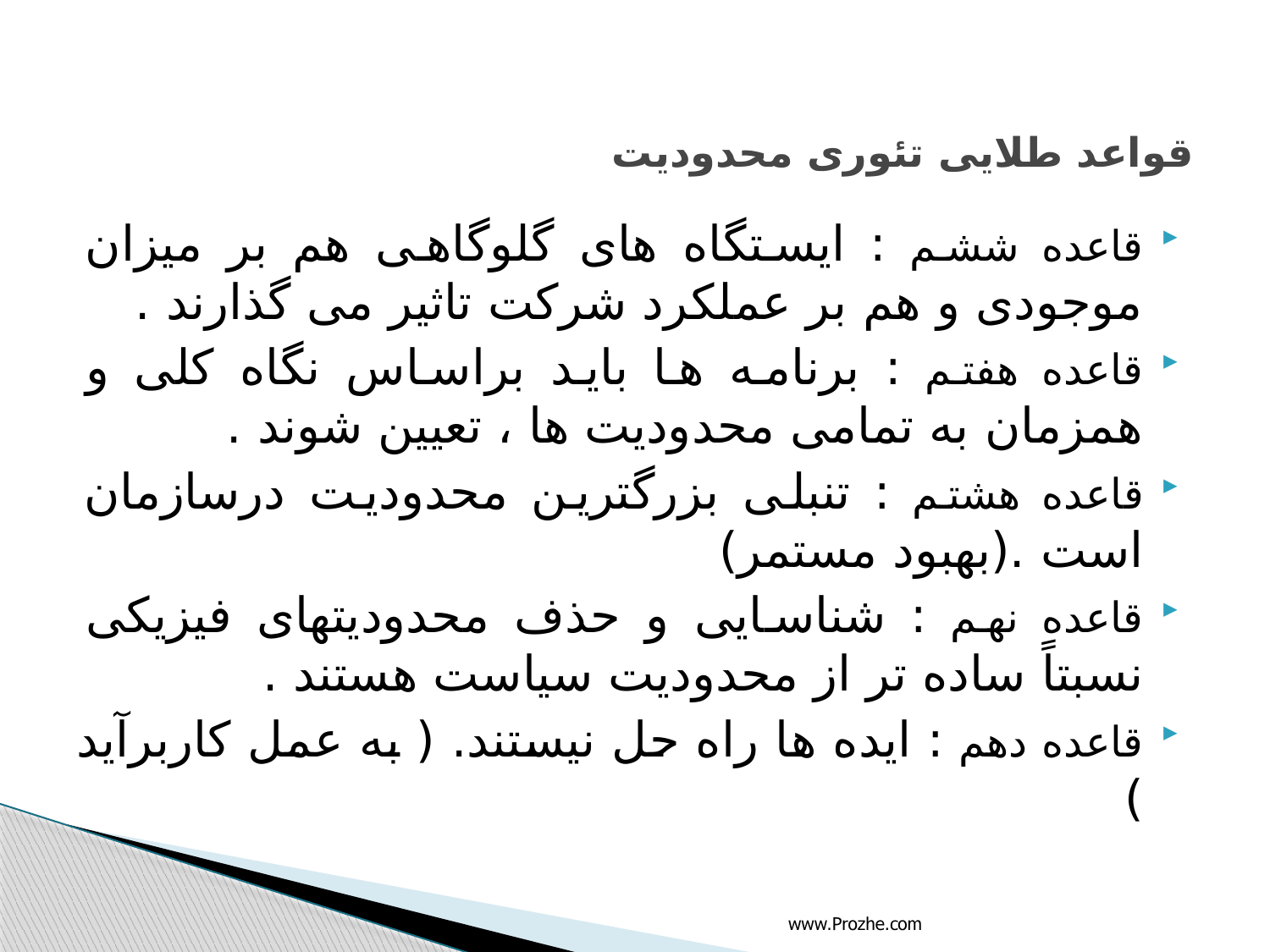

# قواعد طلایی تئوری محدودیت
قاعده ششم : ایستگاه های گلوگاهی هم بر میزان موجودی و هم بر عملکرد شرکت تاثیر می گذارند .
قاعده هفتم : برنامه ها باید براساس نگاه کلی و همزمان به تمامی محدودیت ها ، تعیین شوند .
قاعده هشتم : تنبلی بزرگترین محدودیت درسازمان است .(بهبود مستمر)
قاعده نهم : شناسایی و حذف محدودیتهای فیزیکی نسبتاً ساده تر از محدودیت سیاست هستند .
قاعده دهم : ایده ها راه حل نیستند. ( به عمل کاربرآید )

www.Prozhe.com